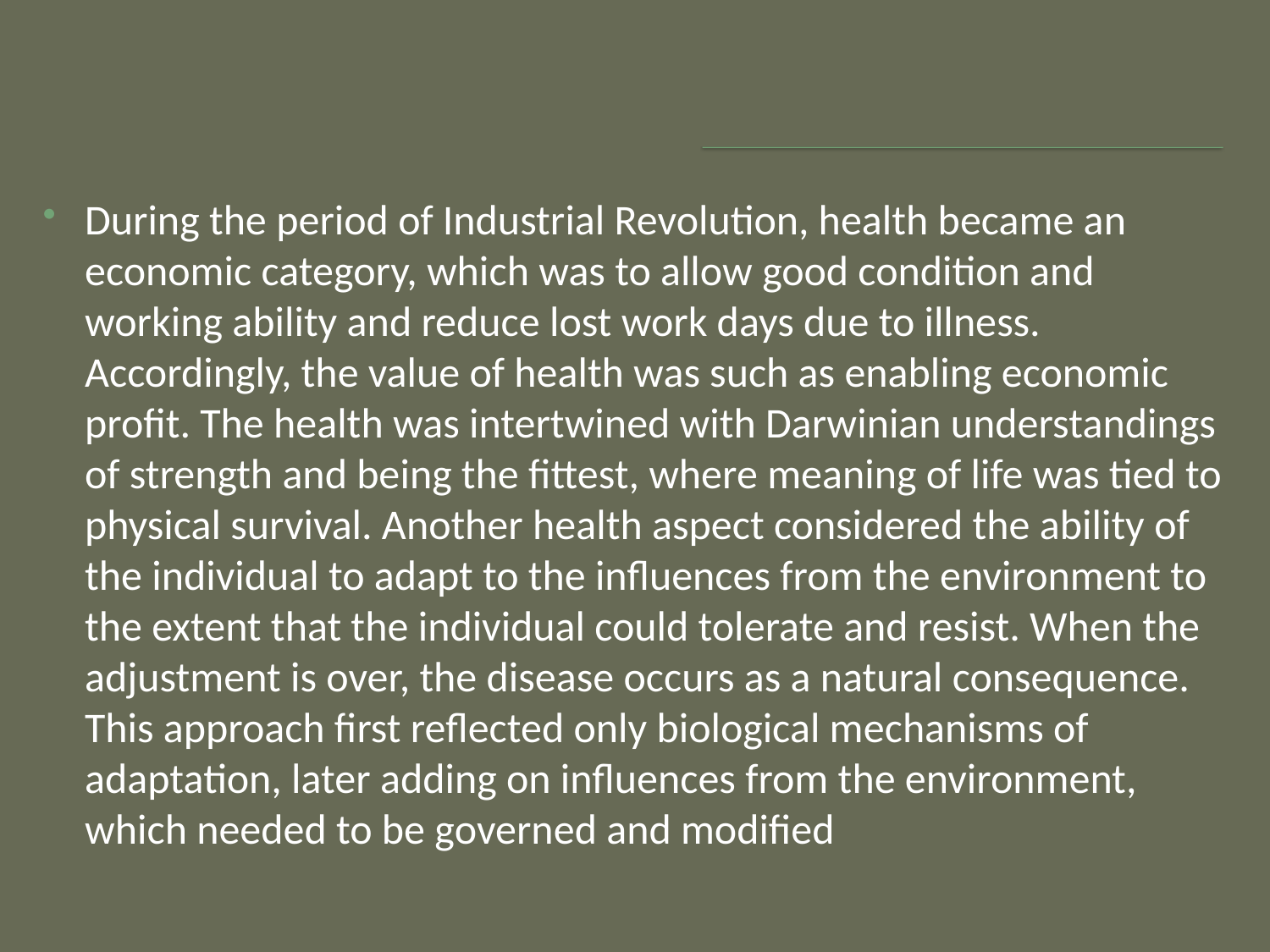

#

During the period of Industrial Revolution, health became an economic category, which was to allow good condition and working ability and reduce lost work days due to illness. Accordingly, the value of health was such as enabling economic profit. The health was intertwined with Darwinian understandings of strength and being the fittest, where meaning of life was tied to physical survival. Another health aspect considered the ability of the individual to adapt to the influences from the environment to the extent that the individual could tolerate and resist. When the adjustment is over, the disease occurs as a natural consequence. This approach first reflected only biological mechanisms of adaptation, later adding on influences from the environment, which needed to be governed and modified